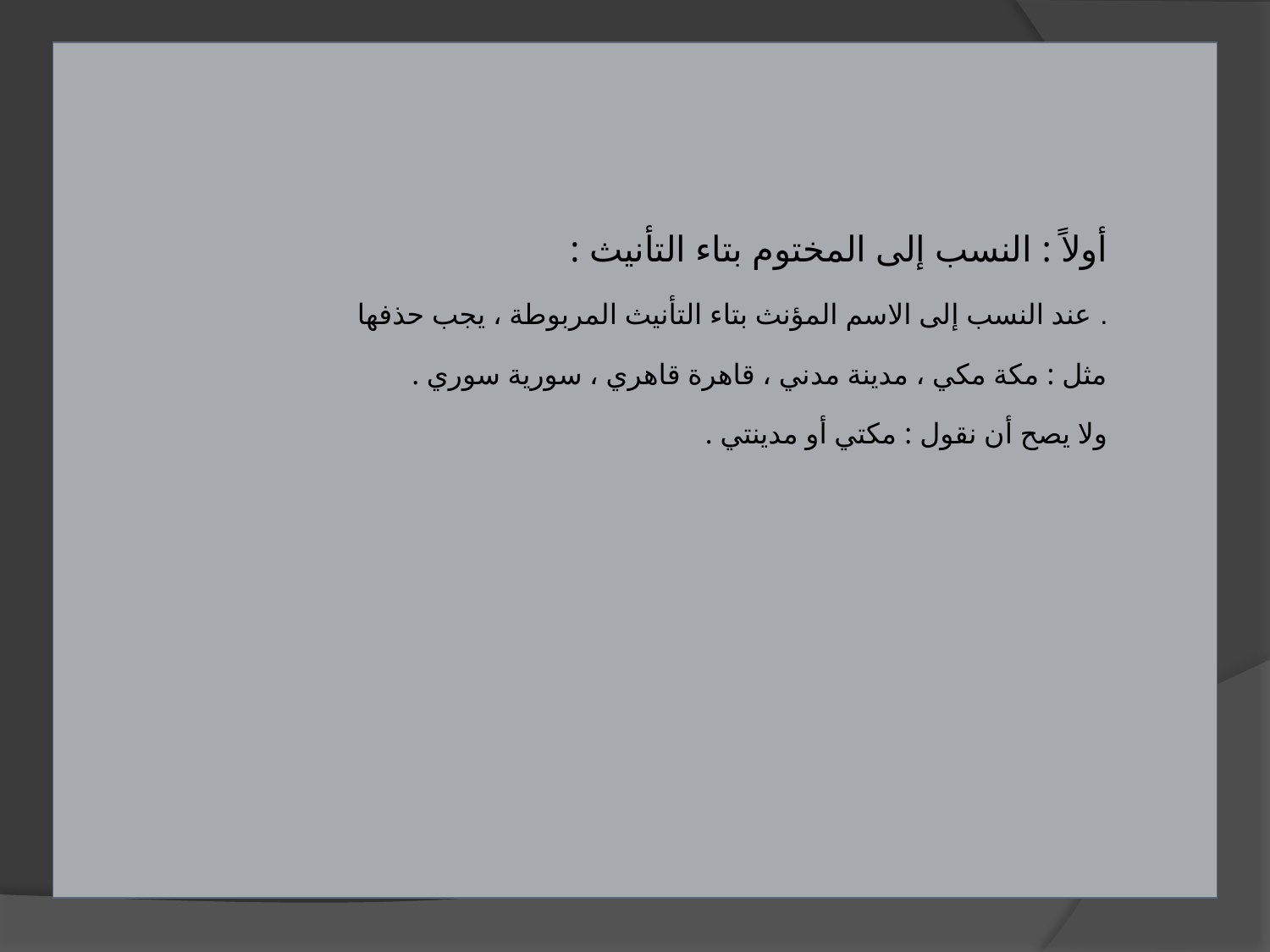

| أولاً : النسب إلى المختوم بتاء التأنيث : عند النسب إلى الاسم المؤنث بتاء التأنيث المربوطة ، يجب حذفها . مثل : مكة مكي ، مدينة مدني ، قاهرة قاهري ، سورية سوري . ولا يصح أن نقول : مكتي أو مدينتي . |
| --- |